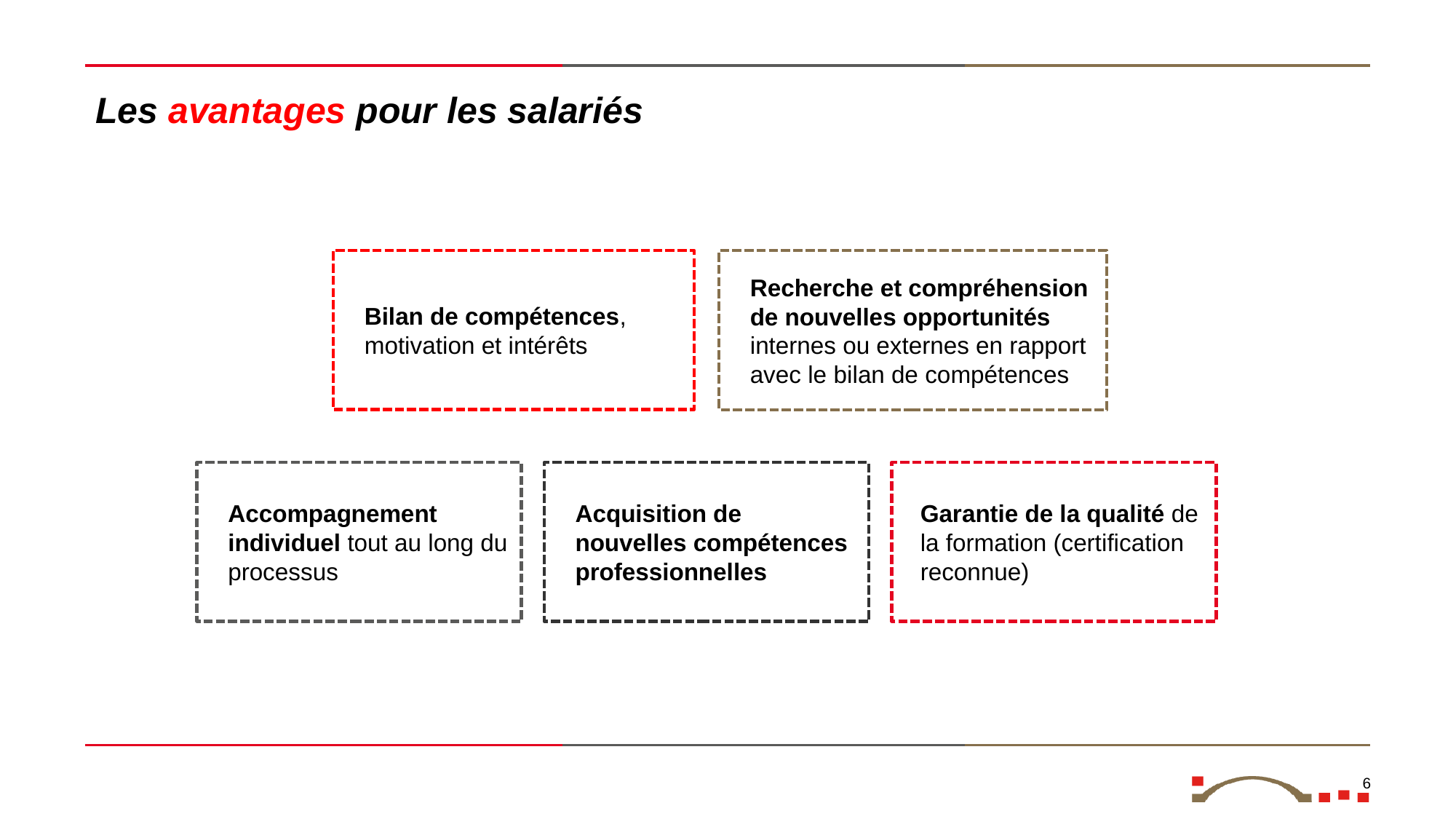

Les avantages pour les salariés
Bilan de compétences, motivation et intérêts
Recherche et compréhension de nouvelles opportunités internes ou externes en rapport avec le bilan de compétences
Accompagnement individuel tout au long du processus
Acquisition de nouvelles compétences professionnelles
Garantie de la qualité de la formation (certification reconnue)
6